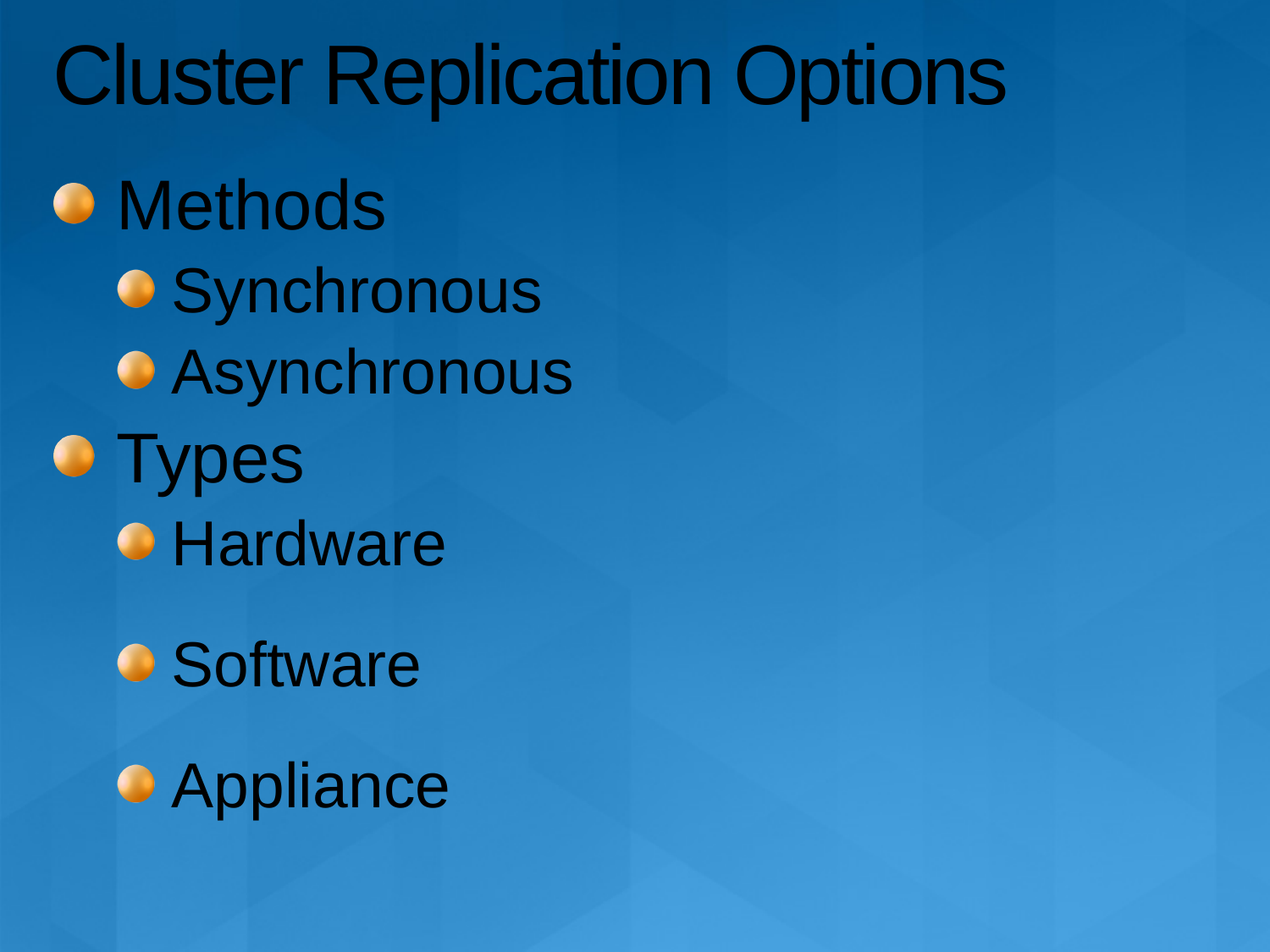

# Cluster Replication Options
Methods
Synchronous
Asynchronous
Types
Hardware

Software

Appliance